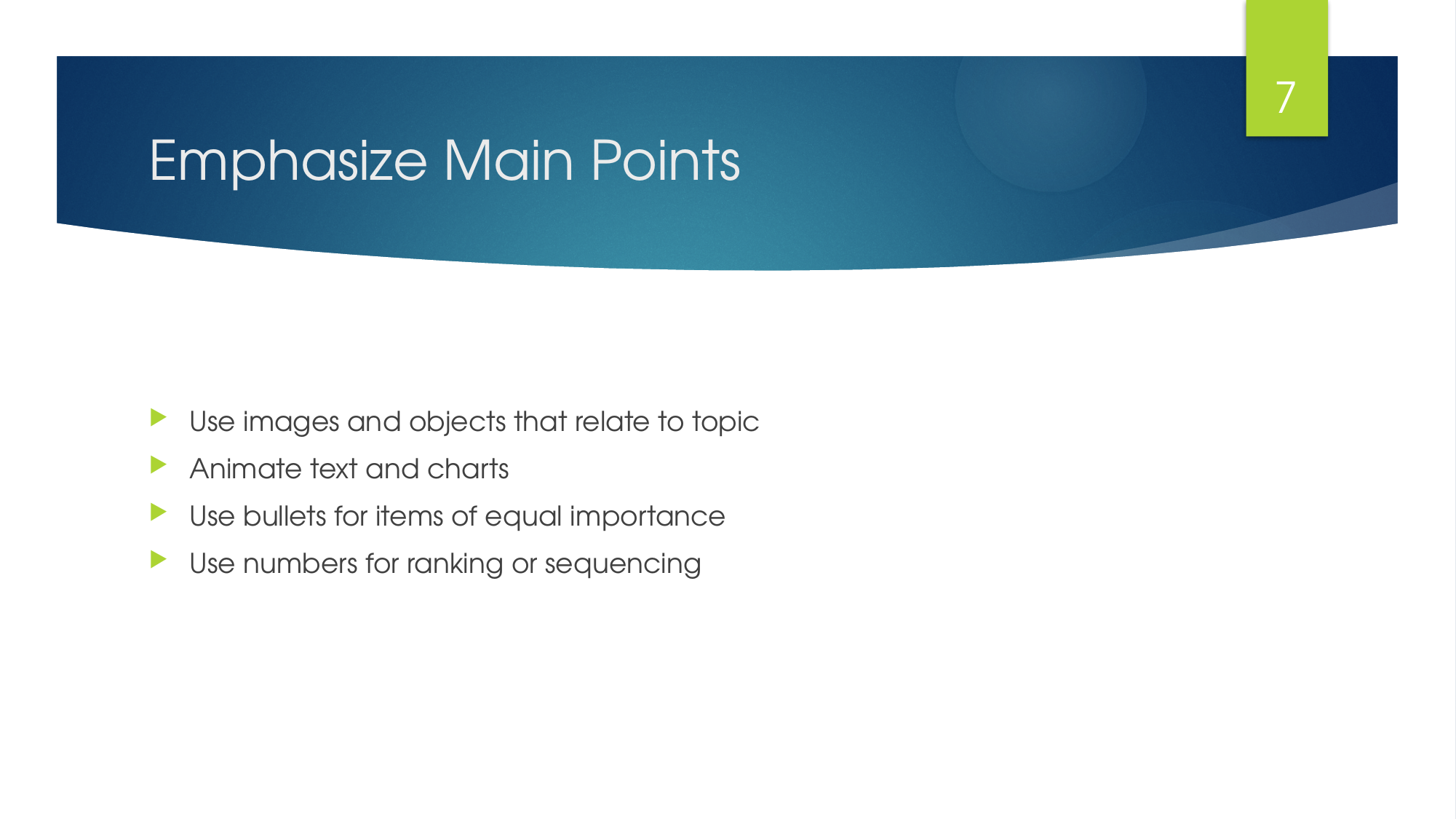

7
# Emphasize Main Points
Use images and objects that relate to topic
Animate text and charts
Use bullets for items of equal importance
Use numbers for ranking or sequencing